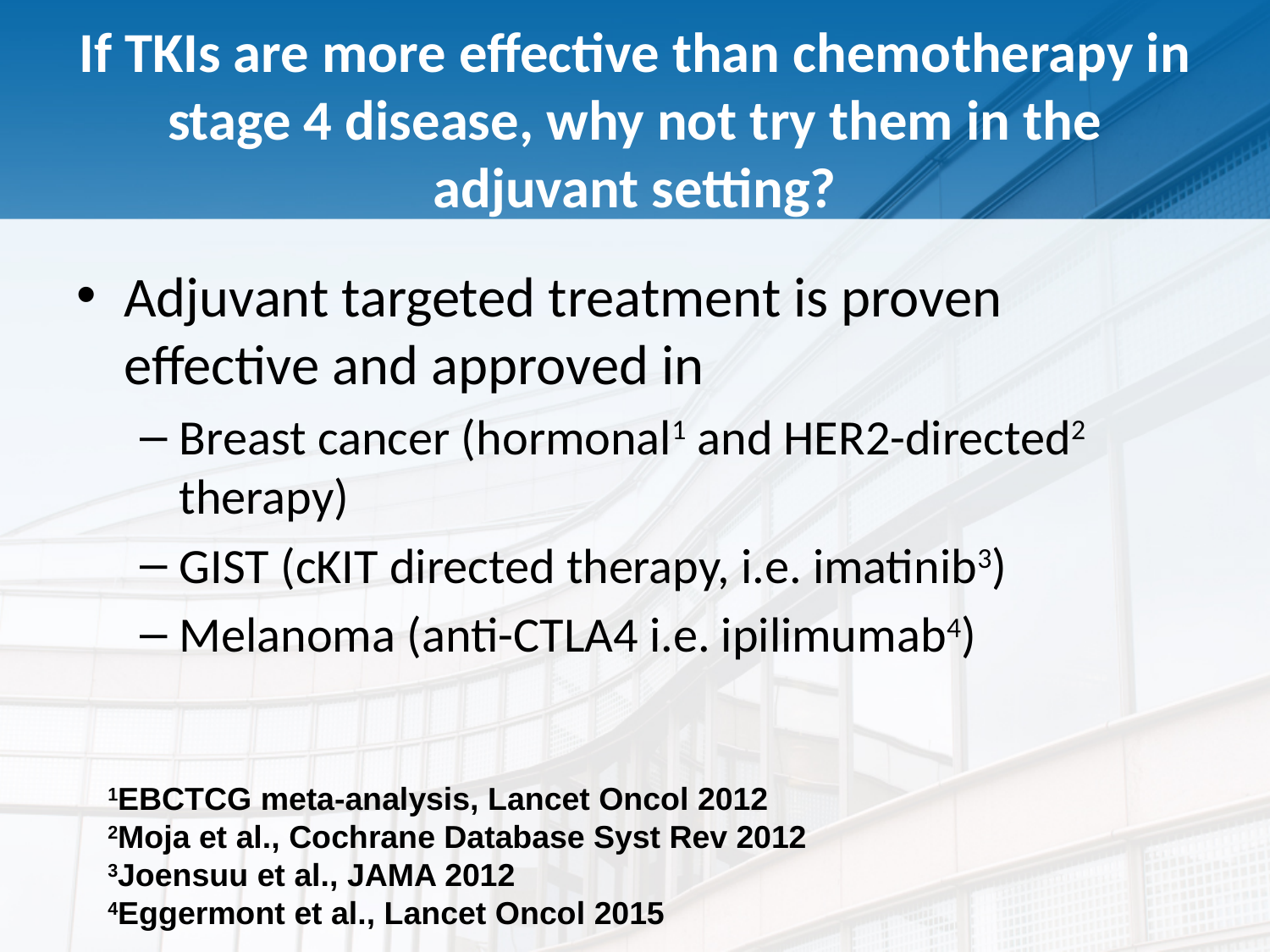

# If TKIs are more effective than chemotherapy in stage 4 disease, why not try them in the adjuvant setting?
Adjuvant targeted treatment is proven effective and approved in
Breast cancer (hormonal1 and HER2-directed2 therapy)
GIST (cKIT directed therapy, i.e. imatinib3)
Melanoma (anti-CTLA4 i.e. ipilimumab4)
1EBCTCG meta-analysis, Lancet Oncol 2012
2Moja et al., Cochrane Database Syst Rev 2012
3Joensuu et al., JAMA 2012
4Eggermont et al., Lancet Oncol 2015